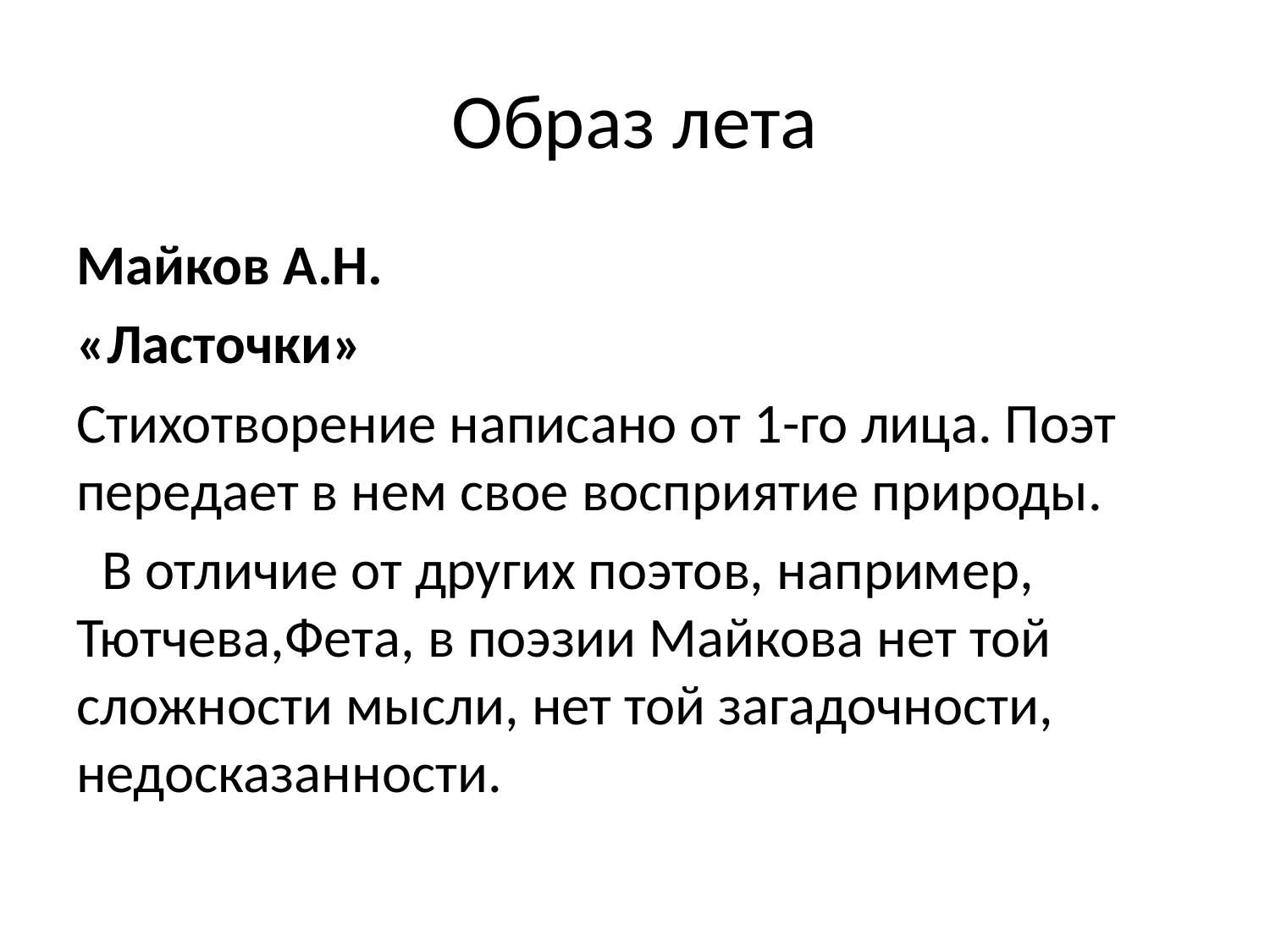

# Образ лета
Майков А.Н.
«Ласточки»
Стихотворение написано от 1-го лица. Поэт передает в нем свое восприятие природы.
  В отличие от других поэтов, например, Тютчева,Фета, в поэзии Майкова нет той сложности мысли, нет той загадочности, недосказанности.